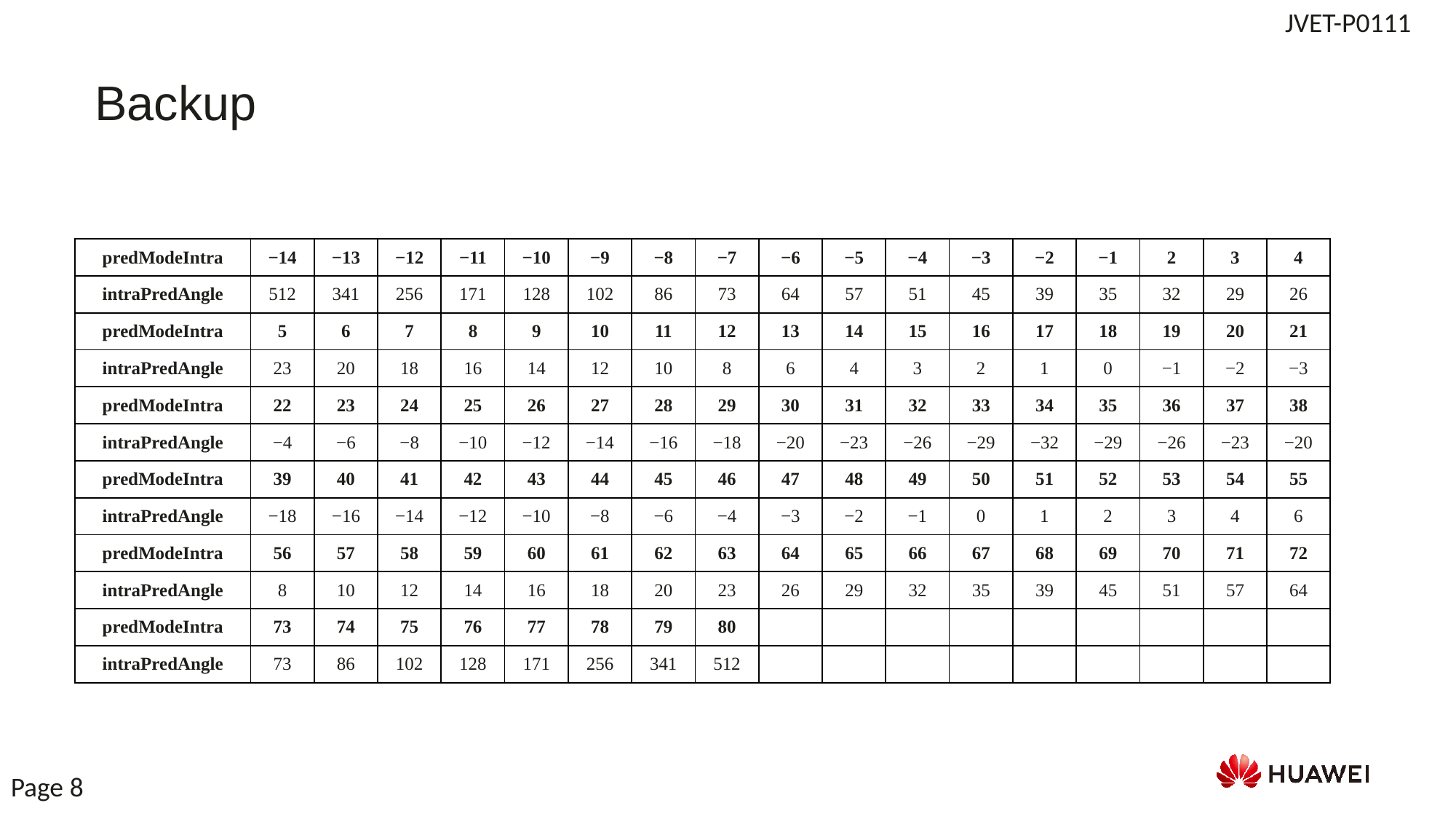

Backup
| predModeIntra | −14 | −13 | −12 | −11 | −10 | −9 | −8 | −7 | −6 | −5 | −4 | −3 | −2 | −1 | 2 | 3 | 4 |
| --- | --- | --- | --- | --- | --- | --- | --- | --- | --- | --- | --- | --- | --- | --- | --- | --- | --- |
| intraPredAngle | 512 | 341 | 256 | 171 | 128 | 102 | 86 | 73 | 64 | 57 | 51 | 45 | 39 | 35 | 32 | 29 | 26 |
| predModeIntra | 5 | 6 | 7 | 8 | 9 | 10 | 11 | 12 | 13 | 14 | 15 | 16 | 17 | 18 | 19 | 20 | 21 |
| intraPredAngle | 23 | 20 | 18 | 16 | 14 | 12 | 10 | 8 | 6 | 4 | 3 | 2 | 1 | 0 | −1 | −2 | −3 |
| predModeIntra | 22 | 23 | 24 | 25 | 26 | 27 | 28 | 29 | 30 | 31 | 32 | 33 | 34 | 35 | 36 | 37 | 38 |
| intraPredAngle | −4 | −6 | −8 | −10 | −12 | −14 | −16 | −18 | −20 | −23 | −26 | −29 | −32 | −29 | −26 | −23 | −20 |
| predModeIntra | 39 | 40 | 41 | 42 | 43 | 44 | 45 | 46 | 47 | 48 | 49 | 50 | 51 | 52 | 53 | 54 | 55 |
| intraPredAngle | −18 | −16 | −14 | −12 | −10 | −8 | −6 | −4 | −3 | −2 | −1 | 0 | 1 | 2 | 3 | 4 | 6 |
| predModeIntra | 56 | 57 | 58 | 59 | 60 | 61 | 62 | 63 | 64 | 65 | 66 | 67 | 68 | 69 | 70 | 71 | 72 |
| intraPredAngle | 8 | 10 | 12 | 14 | 16 | 18 | 20 | 23 | 26 | 29 | 32 | 35 | 39 | 45 | 51 | 57 | 64 |
| predModeIntra | 73 | 74 | 75 | 76 | 77 | 78 | 79 | 80 |  |  |  |  |  |  |  |  |  |
| intraPredAngle | 73 | 86 | 102 | 128 | 171 | 256 | 341 | 512 |  |  |  |  |  |  |  |  |  |

Page 8